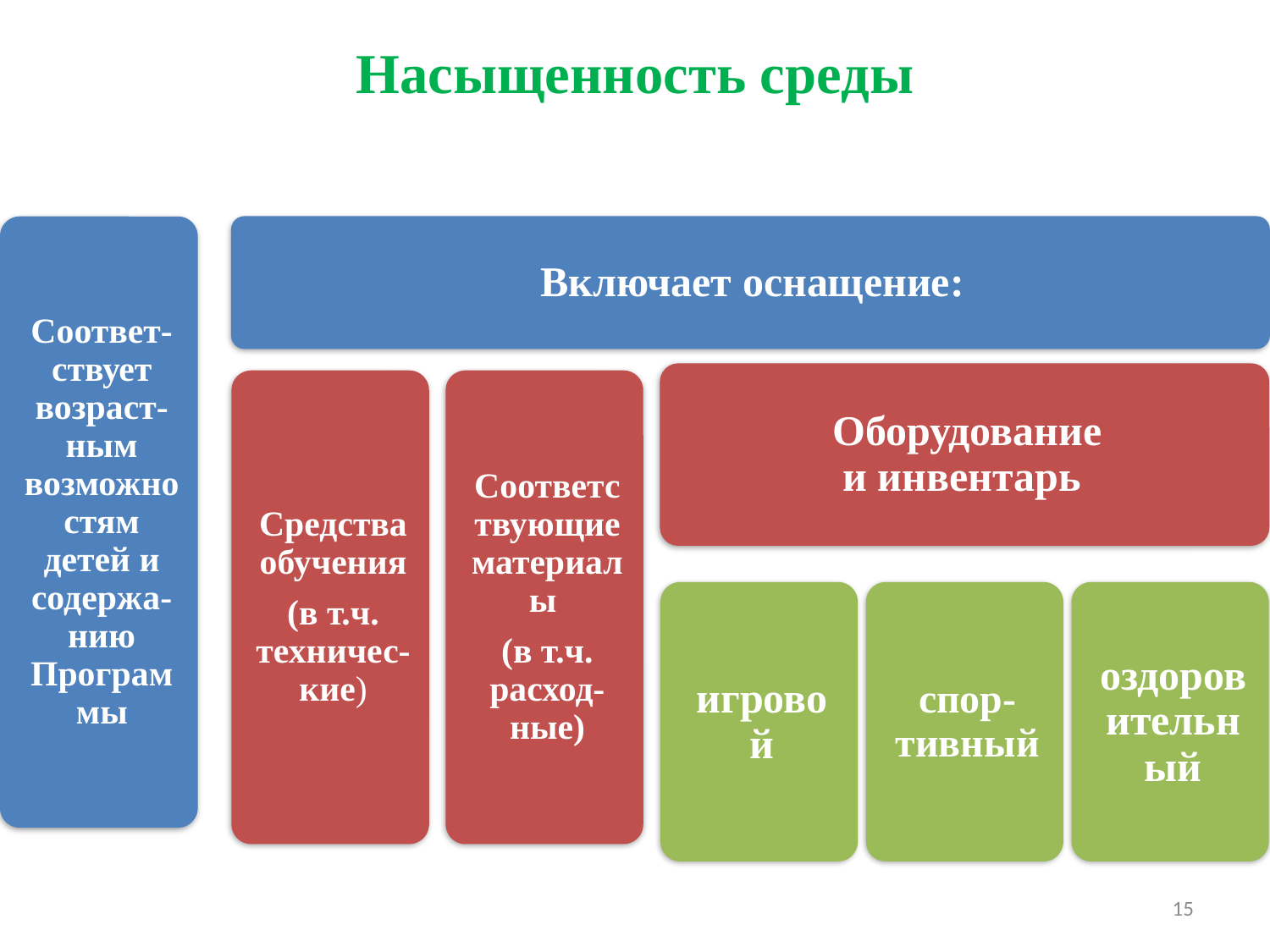

Требования к развивающей предметно-пространственной среде
# Насыщенность среды
Соответ-ствует возраст-ным возможностям детей и содержа-нию Программы
Включает оснащение:
Средства обучения
(в т.ч. техничес-кие)
Соответствующие материалы
(в т.ч. расход-ные)
Оборудование
и инвентарь
игровой
спор-тивный
оздоровительный
15